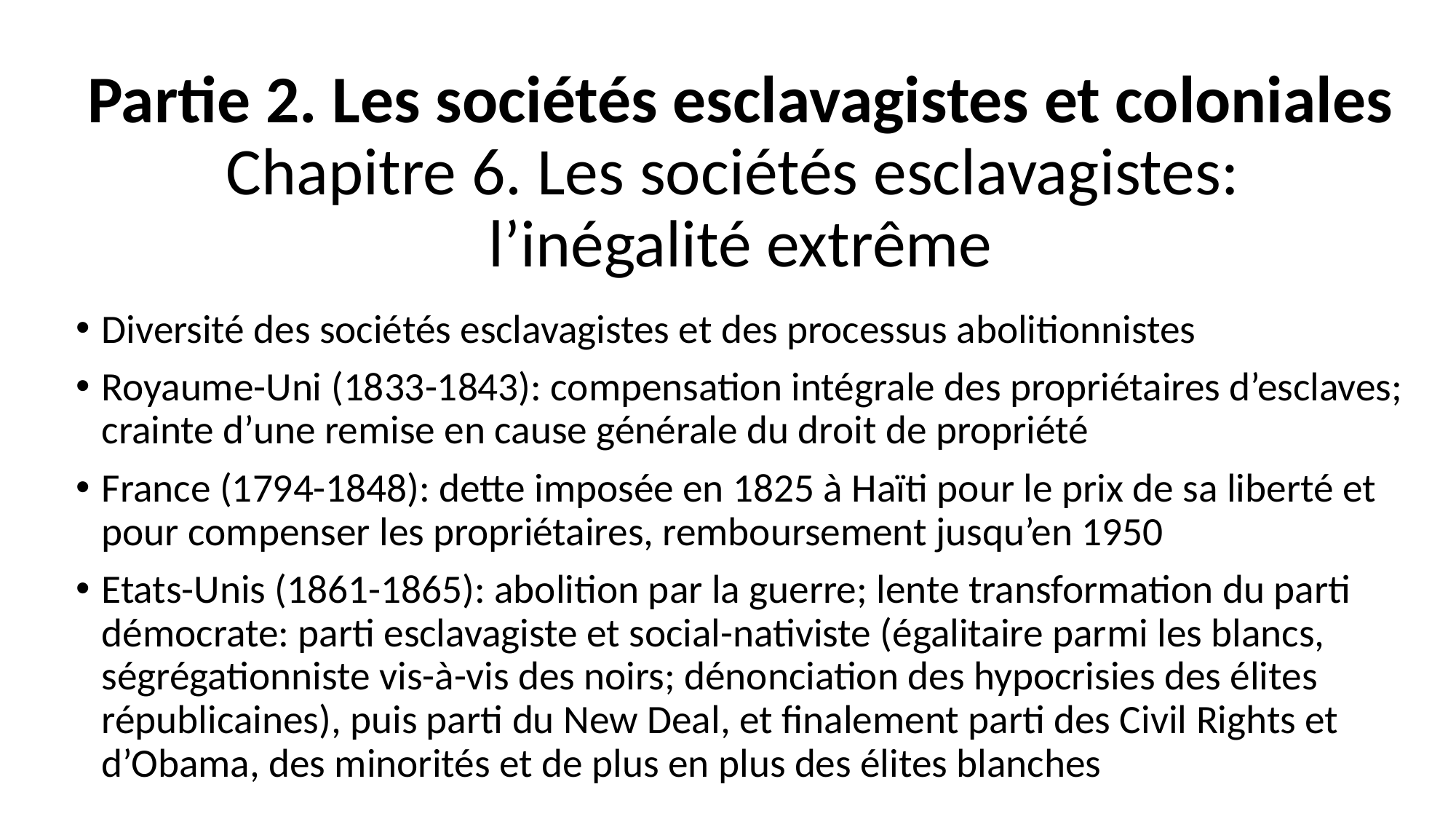

# Partie 2. Les sociétés esclavagistes et coloniales Chapitre 6. Les sociétés esclavagistes: l’inégalité extrême
Diversité des sociétés esclavagistes et des processus abolitionnistes
Royaume-Uni (1833-1843): compensation intégrale des propriétaires d’esclaves; crainte d’une remise en cause générale du droit de propriété
France (1794-1848): dette imposée en 1825 à Haïti pour le prix de sa liberté et pour compenser les propriétaires, remboursement jusqu’en 1950
Etats-Unis (1861-1865): abolition par la guerre; lente transformation du parti démocrate: parti esclavagiste et social-nativiste (égalitaire parmi les blancs, ségrégationniste vis-à-vis des noirs; dénonciation des hypocrisies des élites républicaines), puis parti du New Deal, et finalement parti des Civil Rights et d’Obama, des minorités et de plus en plus des élites blanches